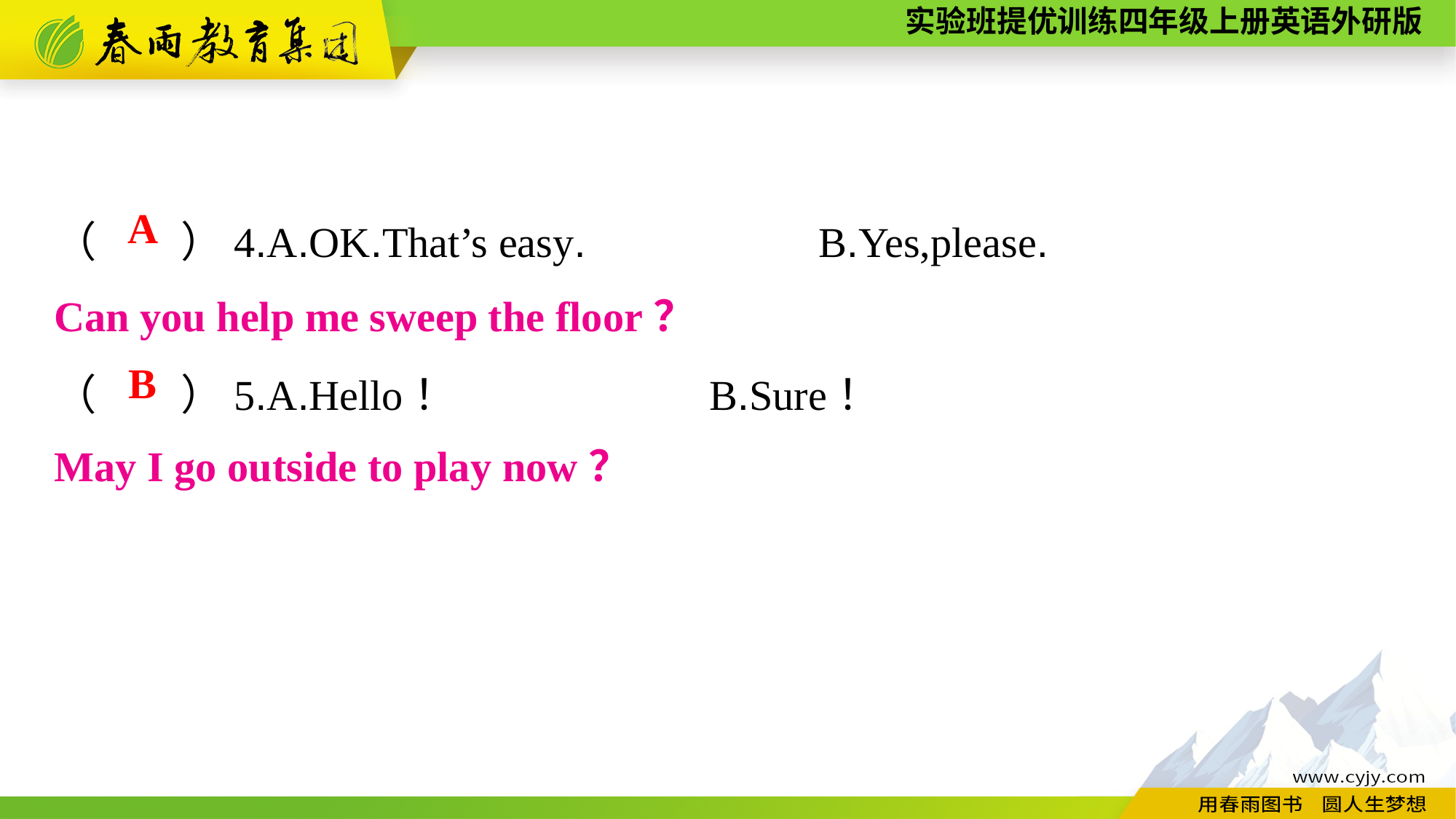

（　　）4.A.OK.That’s easy.			B.Yes,please.

（　　）5.A.Hello！			B.Sure！
A
Can you help me sweep the floor？
B
May I go outside to play now？